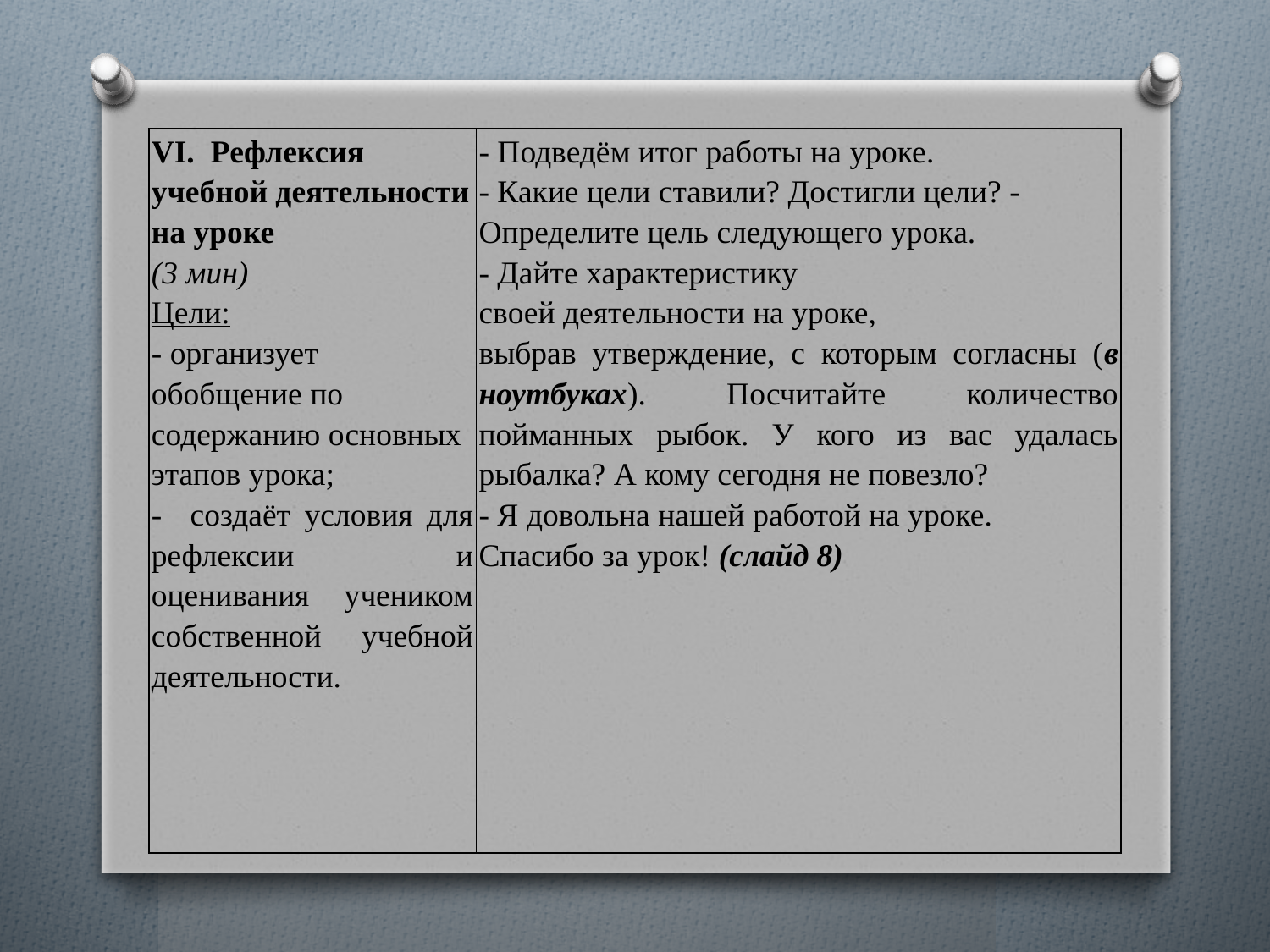

| VI. Рефлексия учебной деятельности на уроке (3 мин) Цели: - организует обобщение по содержанию основных этапов урока; - создаёт условия для рефлексии и оценивания учеником собственной учебной деятельности. | - Подведём итог работы на уроке. - Какие цели ставили? Достигли цели? - Определите цель следующего урока. - Дайте характеристику своей деятельности на уроке, выбрав утверждение, с которым согласны (в ноутбуках). Посчитайте количество пойманных рыбок. У кого из вас удалась рыбалка? А кому сегодня не повезло? - Я довольна нашей работой на уроке. Спасибо за урок! (слайд 8) |
| --- | --- |